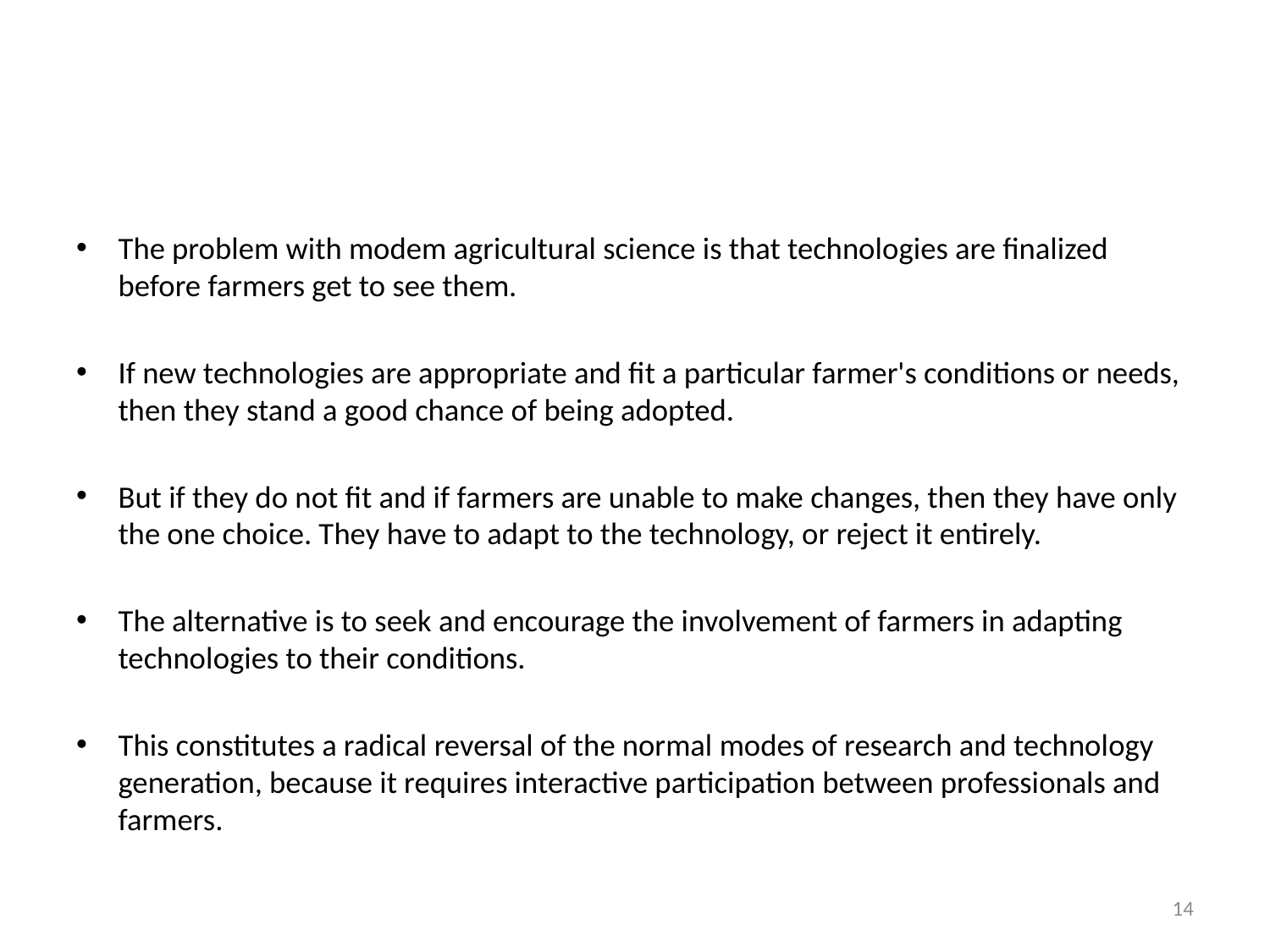

The problem with modem agricultural science is that technologies are finalized before farmers get to see them.

If new technologies are appropriate and fit a particular farmer's conditions or needs, then they stand a good chance of being adopted.

But if they do not fit and if farmers are unable to make changes, then they have only the one choice. They have to adapt to the technology, or reject it entirely.

The alternative is to seek and encourage the involvement of farmers in adapting technologies to their conditions.

This constitutes a radical reversal of the normal modes of research and technology generation, because it requires interactive participation between professionals and farmers.

14